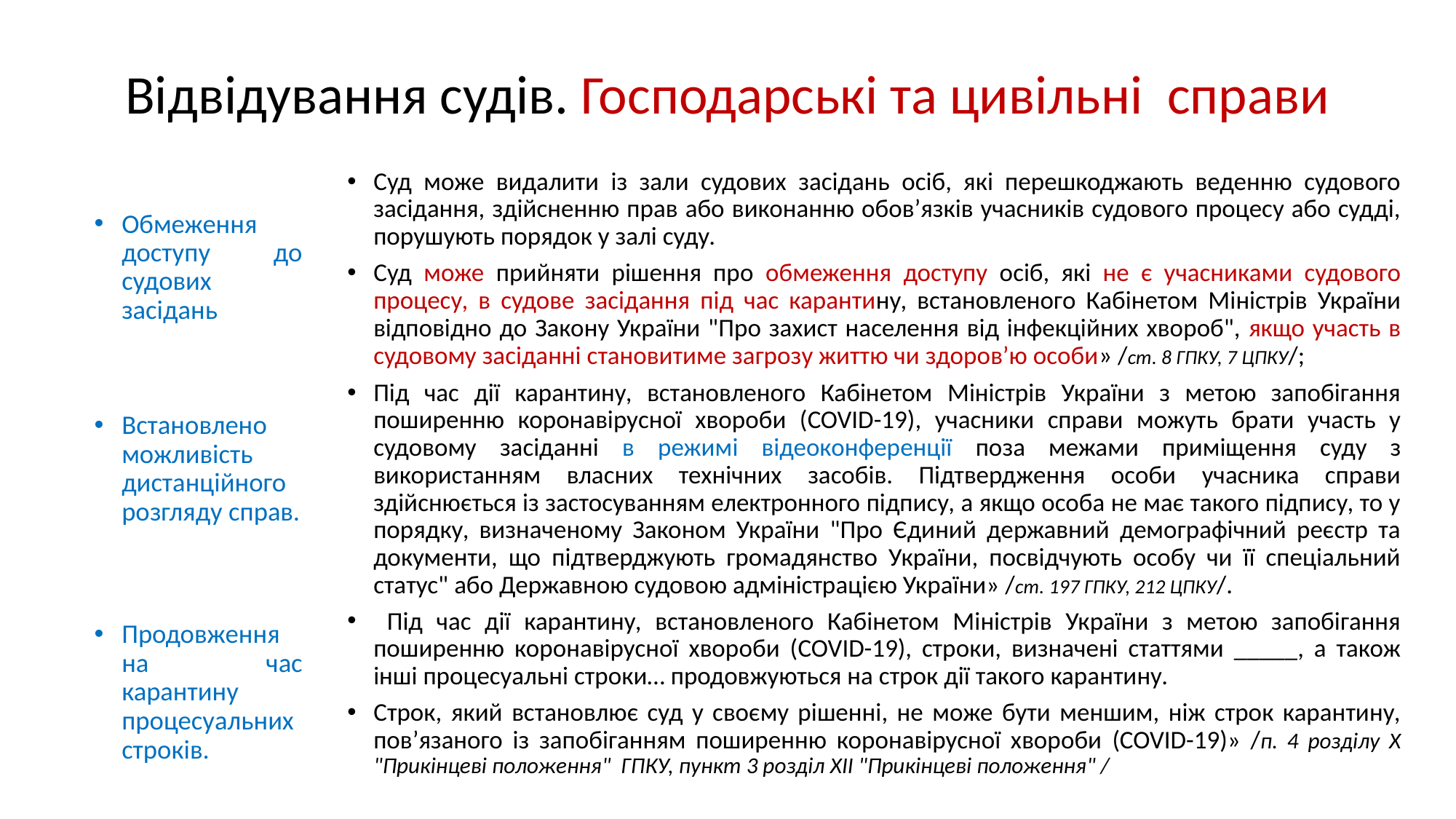

# Відвідування судів. Господарські та цивільні  справи
Суд може видалити із зали судових засідань осіб, які перешкоджають веденню судового засідання, здійсненню прав або виконанню обов’язків учасників судового процесу або судді, порушують порядок у залі суду.
Суд може прийняти рішення про обмеження доступу осіб, які не є учасниками судового процесу, в судове засідання під час карантину, встановленого Кабінетом Міністрів України відповідно до Закону України "Про захист населення від інфекційних хвороб", якщо участь в судовому засіданні становитиме загрозу життю чи здоров’ю особи» /ст. 8 ГПКУ, 7 ЦПКУ/;
Під час дії карантину, встановленого Кабінетом Міністрів України з метою запобігання поширенню коронавірусної хвороби (COVID-19), учасники справи можуть брати участь у судовому засіданні в режимі відеоконференції поза межами приміщення суду з використанням власних технічних засобів. Підтвердження особи учасника справи здійснюється із застосуванням електронного підпису, а якщо особа не має такого підпису, то у порядку, визначеному Законом України "Про Єдиний державний демографічний реєстр та документи, що підтверджують громадянство України, посвідчують особу чи її спеціальний статус" або Державною судовою адміністрацією України» /ст. 197 ГПКУ, 212 ЦПКУ/.
 Під час дії карантину, встановленого Кабінетом Міністрів України з метою запобігання поширенню коронавірусної хвороби (COVID-19), строки, визначені статтями _____, а також інші процесуальні строки… продовжуються на строк дії такого карантину.
Строк, який встановлює суд у своєму рішенні, не може бути меншим, ніж строк карантину, пов’язаного із запобіганням поширенню коронавірусної хвороби (COVID-19)» /п. 4 розділу X "Прикінцеві положення"  ГПКУ, пункт 3 розділ XII "Прикінцеві положення" /

Обмеження доступу до судових засідань

Встановлено можливість дистанційного розгляду справ.

Продовження на час карантину процесуальних строків.